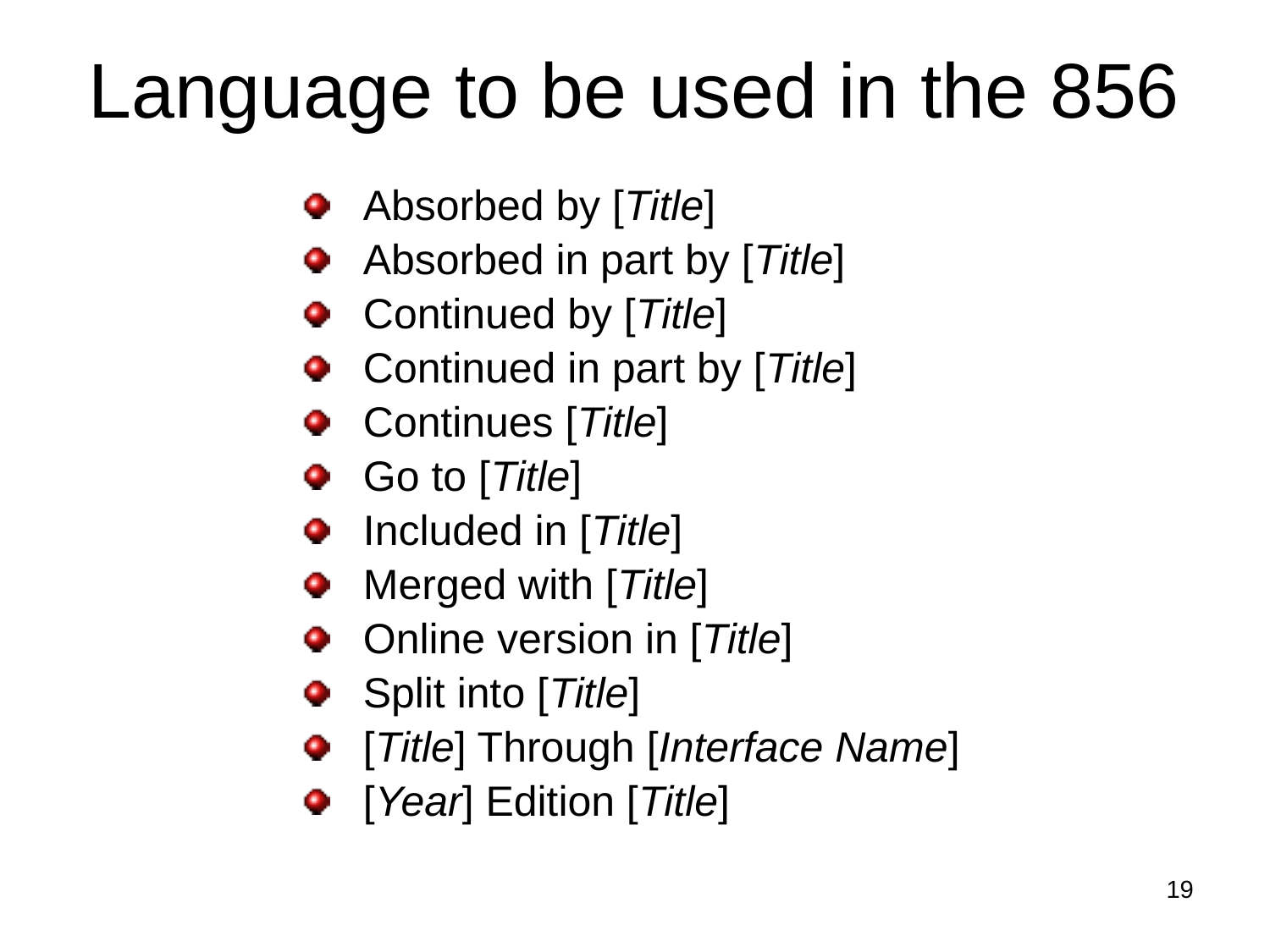

Language to be used in the 856
Absorbed by [Title]
Absorbed in part by [Title]
Continued by [Title]
Continued in part by [Title]
Continues [Title]
Go to [Title]
Included in [Title]
Merged with [Title]
Online version in [Title]
Split into [Title]
[Title] Through [Interface Name]
[Year] Edition [Title]
19